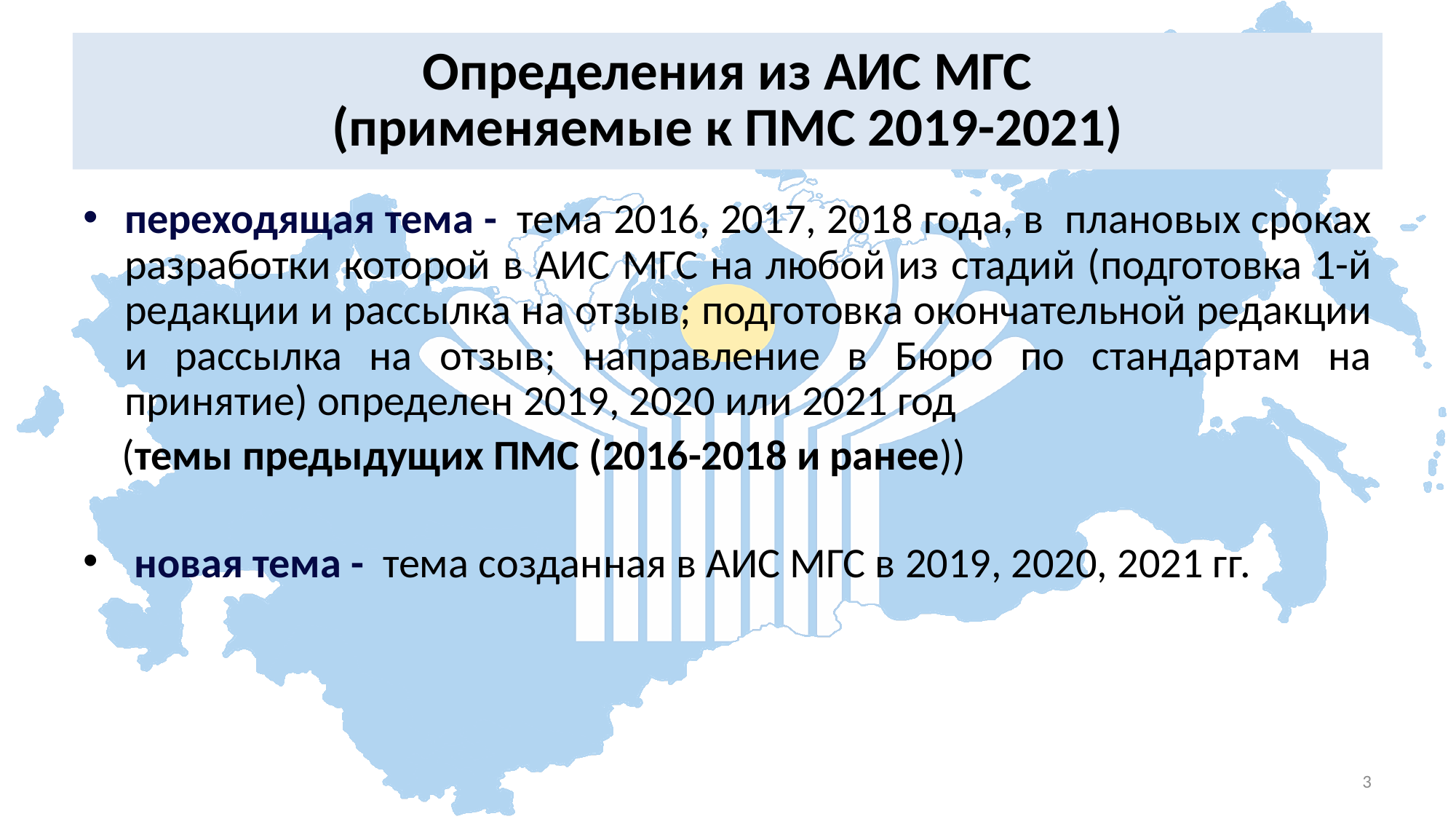

# Определения из АИС МГС (применяемые к ПМС 2019-2021)
переходящая тема -  тема 2016, 2017, 2018 года, в  плановых сроках разработки которой в АИС МГС на любой из стадий (подготовка 1-й редакции и рассылка на отзыв; подготовка окончательной редакции и рассылка на отзыв; направление в Бюро по стандартам на принятие) определен 2019, 2020 или 2021 год
    (темы предыдущих ПМС (2016-2018 и ранее))

 новая тема -  тема созданная в АИС МГС в 2019, 2020, 2021 гг.
3